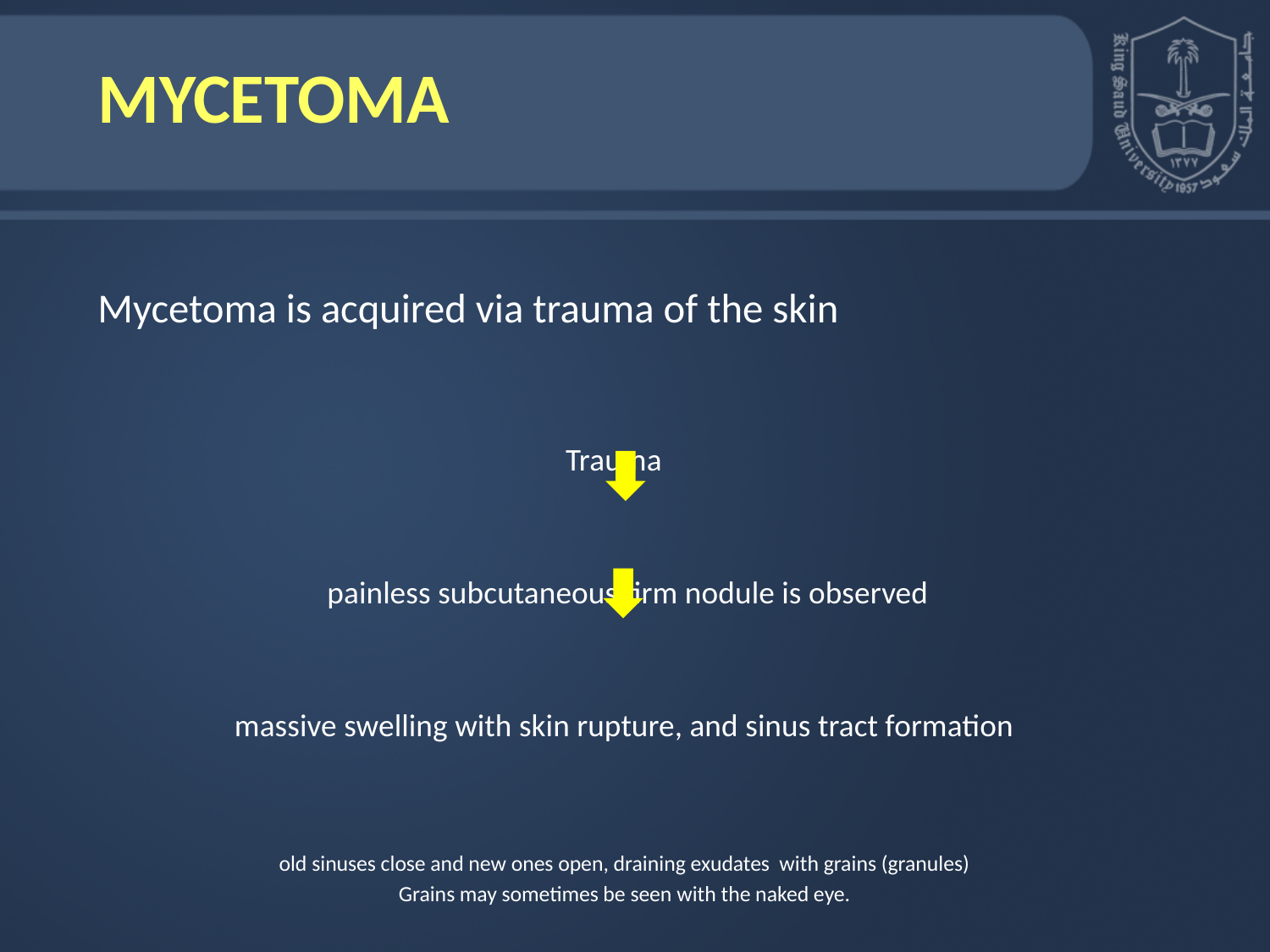

# Mycetoma
Mycetoma is acquired via trauma of the skin

Trauma

 painless subcutaneous firm nodule is observed

massive swelling with skin rupture, and sinus tract formation

old sinuses close and new ones open, draining exudates  with grains (granules)
Grains may sometimes be seen with the naked eye.